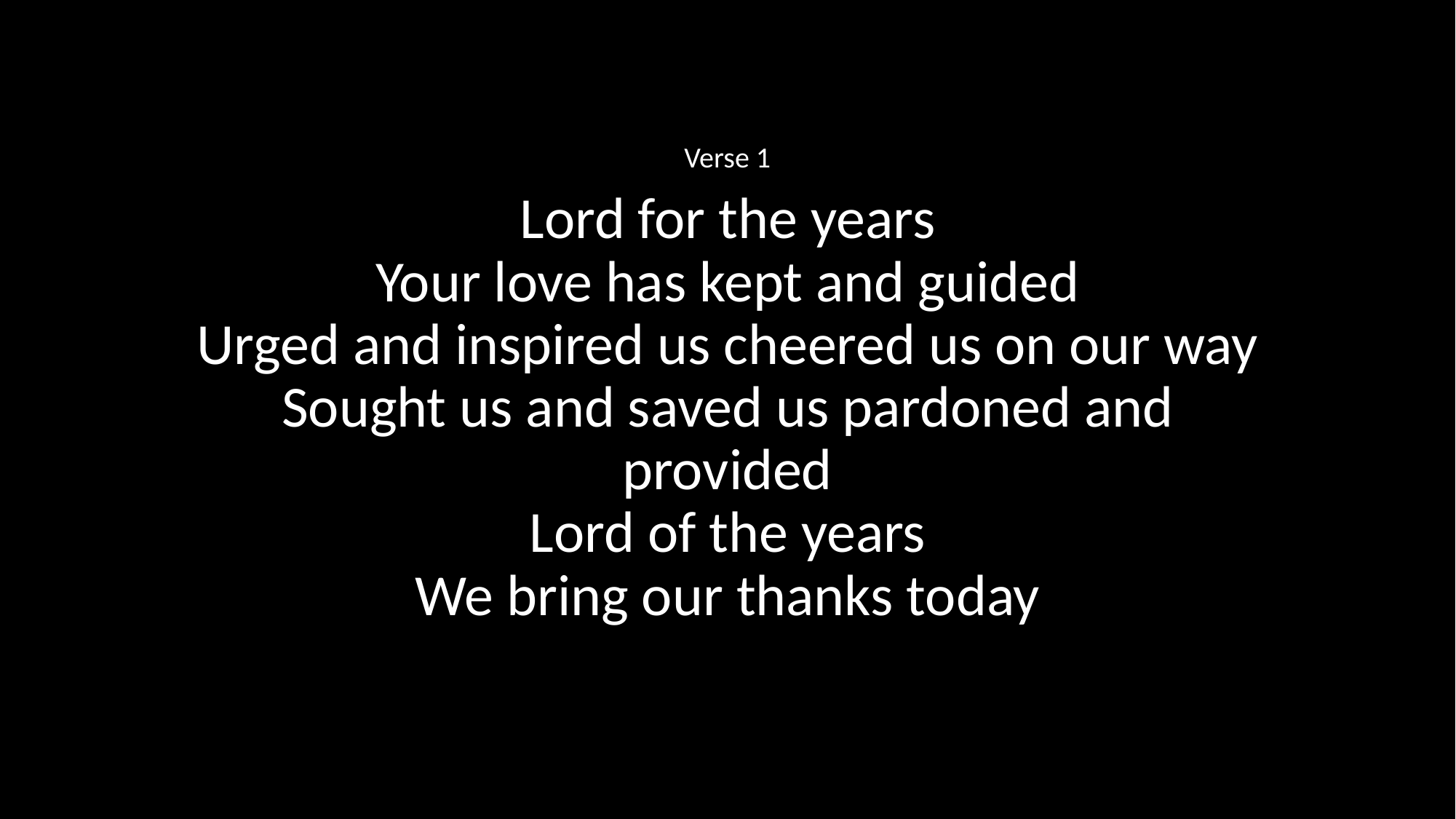

Verse 1
Lord for the years
Your love has kept and guided
Urged and inspired us cheered us on our way
Sought us and saved us pardoned and provided
Lord of the years
We bring our thanks today